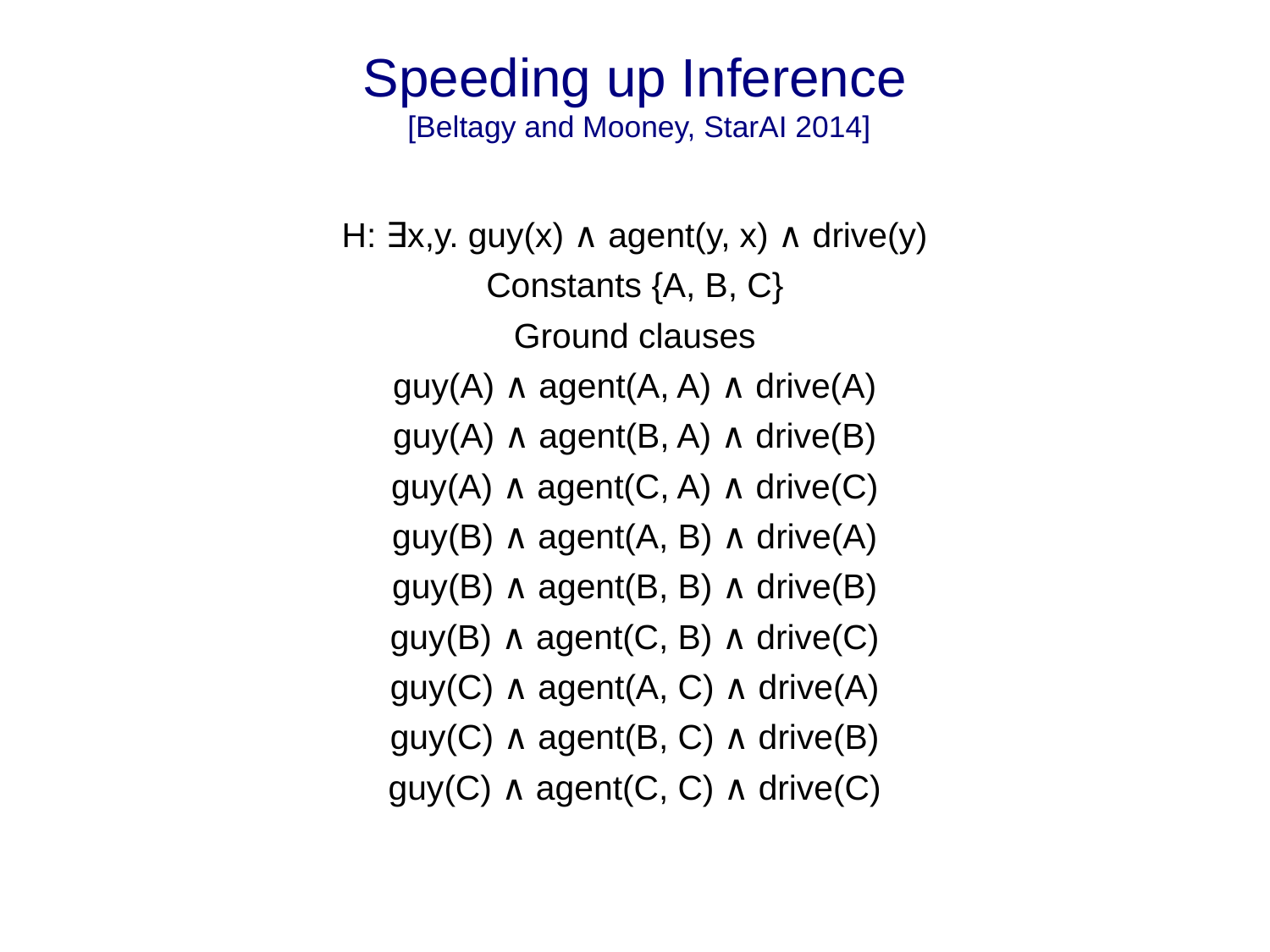

# Speeding up Inference [Beltagy and Mooney, StarAI 2014]
H: ∃x,y. guy(x) ∧ agent(y, x) ∧ drive(y)
Constants {A, B, C}
Ground clauses
guy(A) ∧ agent(A, A) ∧ drive(A)
guy(A) ∧ agent(B, A) ∧ drive(B)
guy(A) ∧ agent(C, A) ∧ drive(C)
guy(B) ∧ agent(A, B) ∧ drive(A)
guy(B) ∧ agent(B, B) ∧ drive(B)
guy(B) ∧ agent(C, B) ∧ drive(C)
guy(C) ∧ agent(A, C) ∧ drive(A)
guy(C) ∧ agent(B, C) ∧ drive(B)
guy(C) ∧ agent(C, C) ∧ drive(C)
48